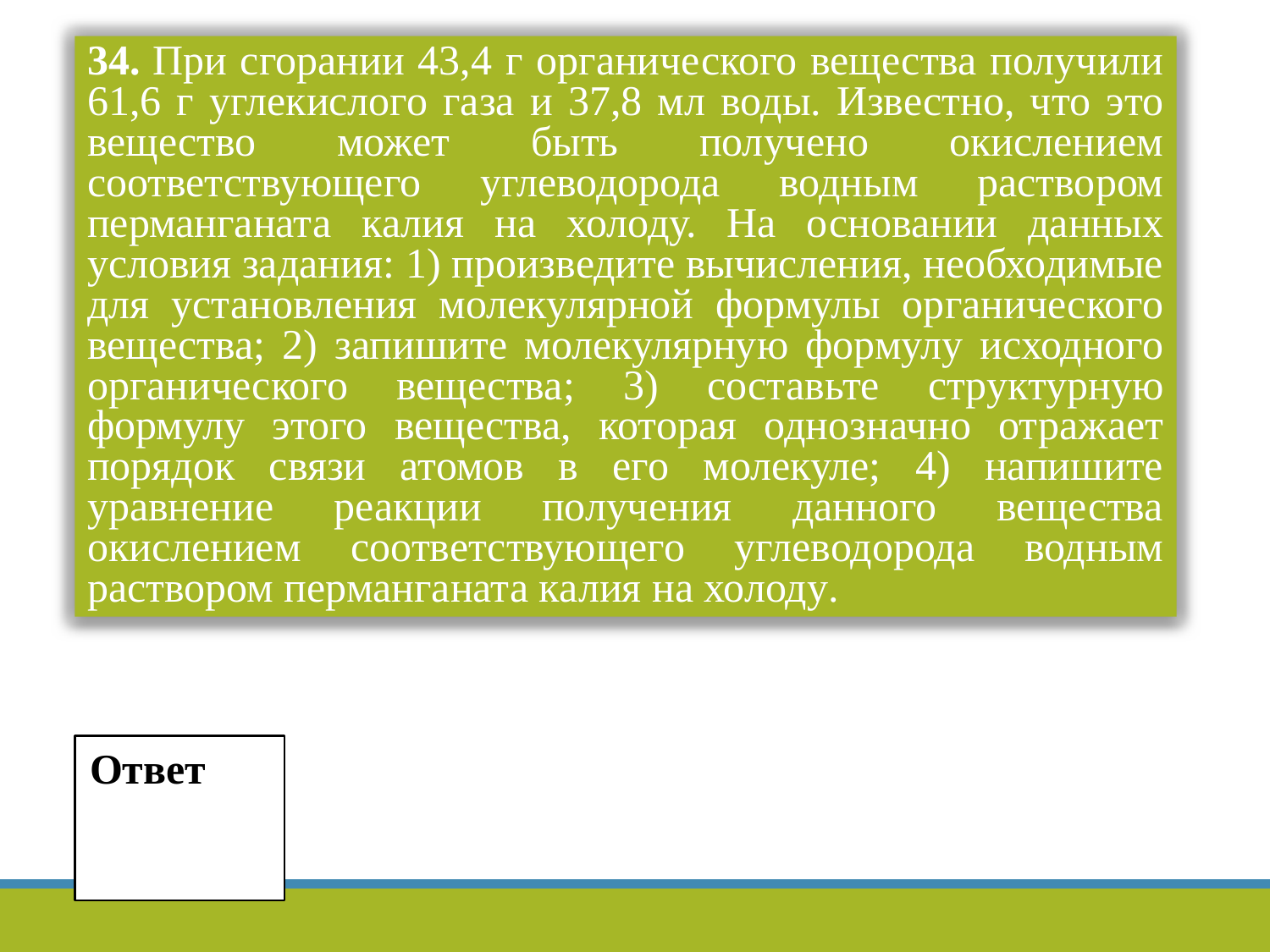

34. При сгорании 43,4 г органического вещества получили 61,6 г углекислого газа и 37,8 мл воды. Известно, что это вещество может быть получено окислением соответствующего углеводорода водным раствором перманганата калия на холоду. На основании данных условия задания: 1) произведите вычисления, необходимые для установления молекулярной формулы органического вещества; 2) запишите молекулярную формулу исходного органического вещества; 3) составьте структурную формулу этого вещества, которая однозначно отражает порядок связи атомов в его молекуле; 4) напишите уравнение реакции получения данного вещества окислением соответствующего углеводорода водным раствором перманганата калия на холоду.
Ответ